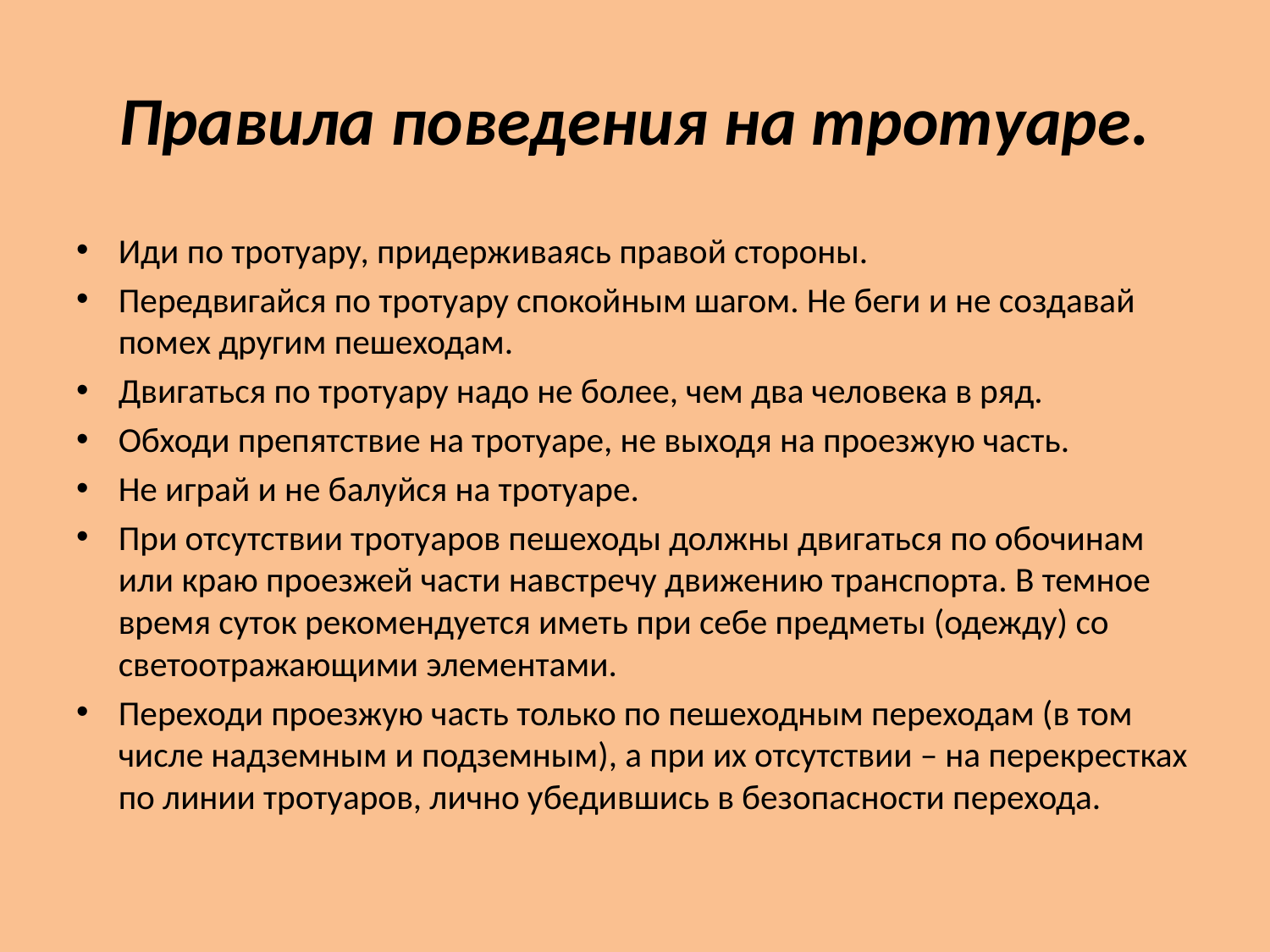

# Правила поведения на тротуаре.
Иди по тротуару, придерживаясь правой стороны.
Передвигайся по тротуару спокойным шагом. Не беги и не создавай помех другим пешеходам.
Двигаться по тротуару надо не более, чем два человека в ряд.
Обходи препятствие на тротуаре, не выходя на проезжую часть.
Не играй и не балуйся на тротуаре.
При отсутствии тротуаров пешеходы должны двигаться по обочинам или краю проезжей части навстречу движению транспорта. В темное время суток рекомендуется иметь при себе предметы (одежду) со светоотражающими элементами.
Переходи проезжую часть только по пешеходным переходам (в том числе надземным и подземным), а при их отсутствии – на перекрестках по линии тротуаров, лично убедившись в безопасности перехода.